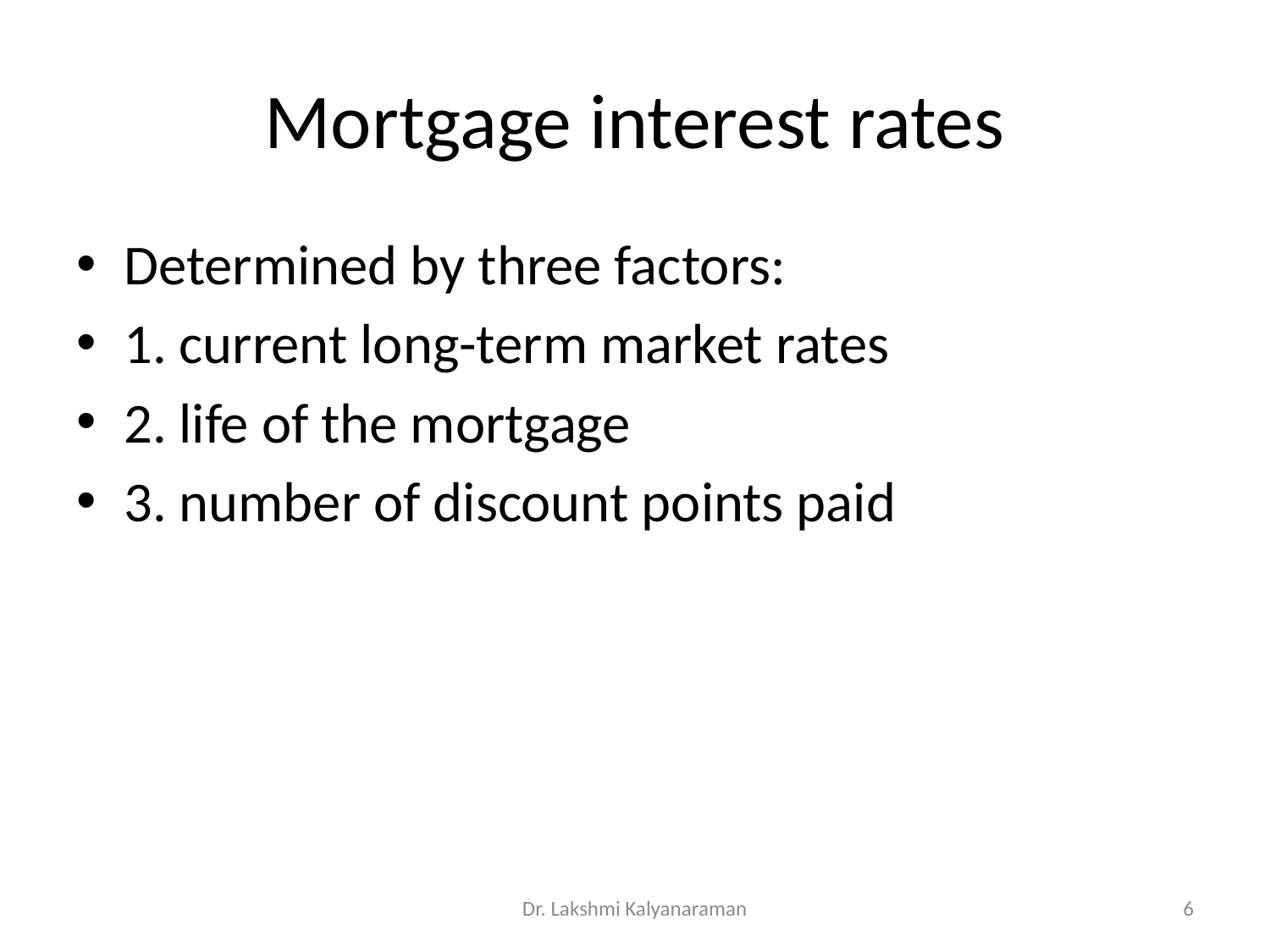

# Mortgage interest rates
Determined by three factors:
1. current long-term market rates
2. life of the mortgage
3. number of discount points paid
Dr. Lakshmi Kalyanaraman
6